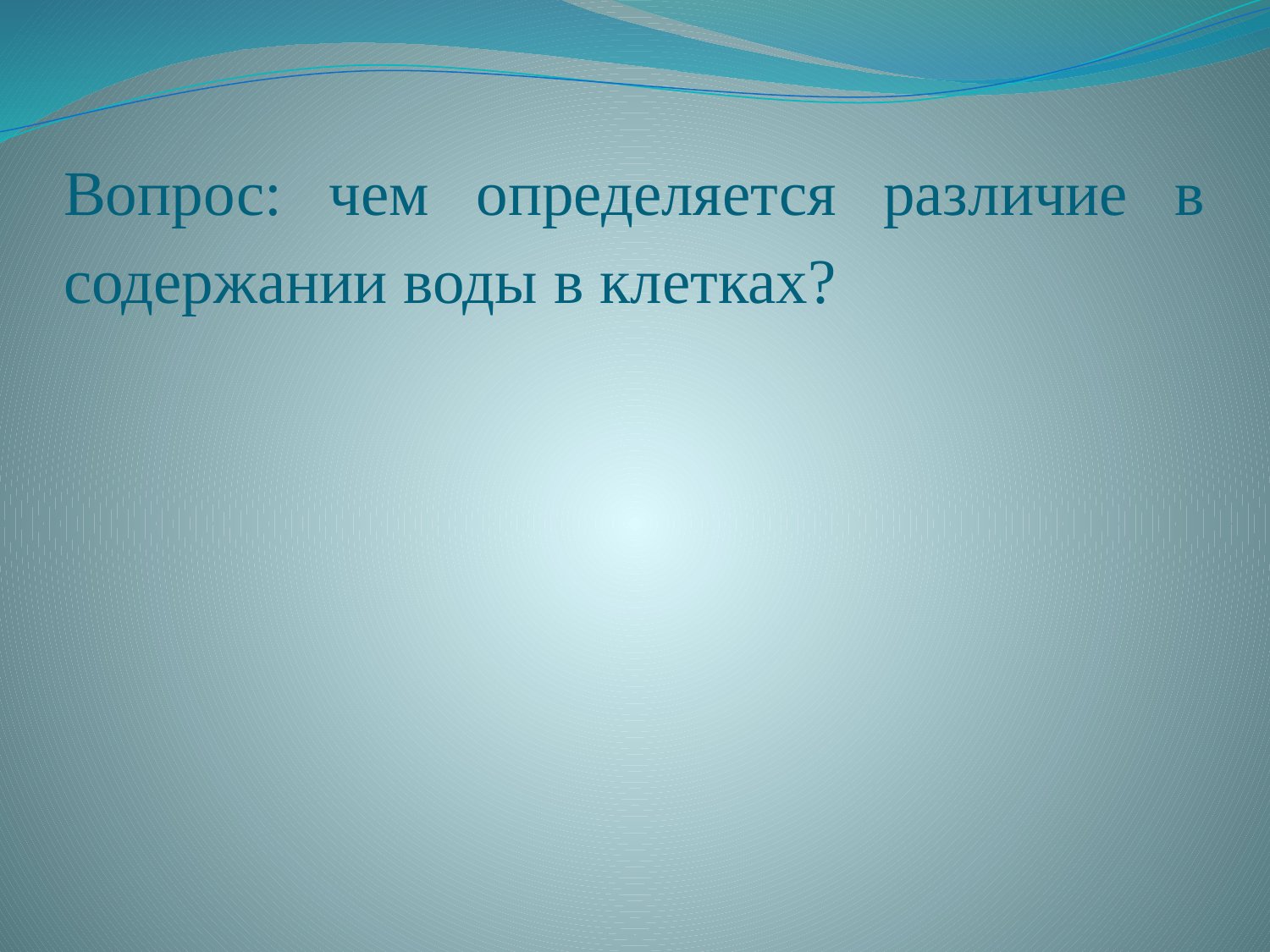

# Вопрос: чем определяется различие в содержании воды в клетках?